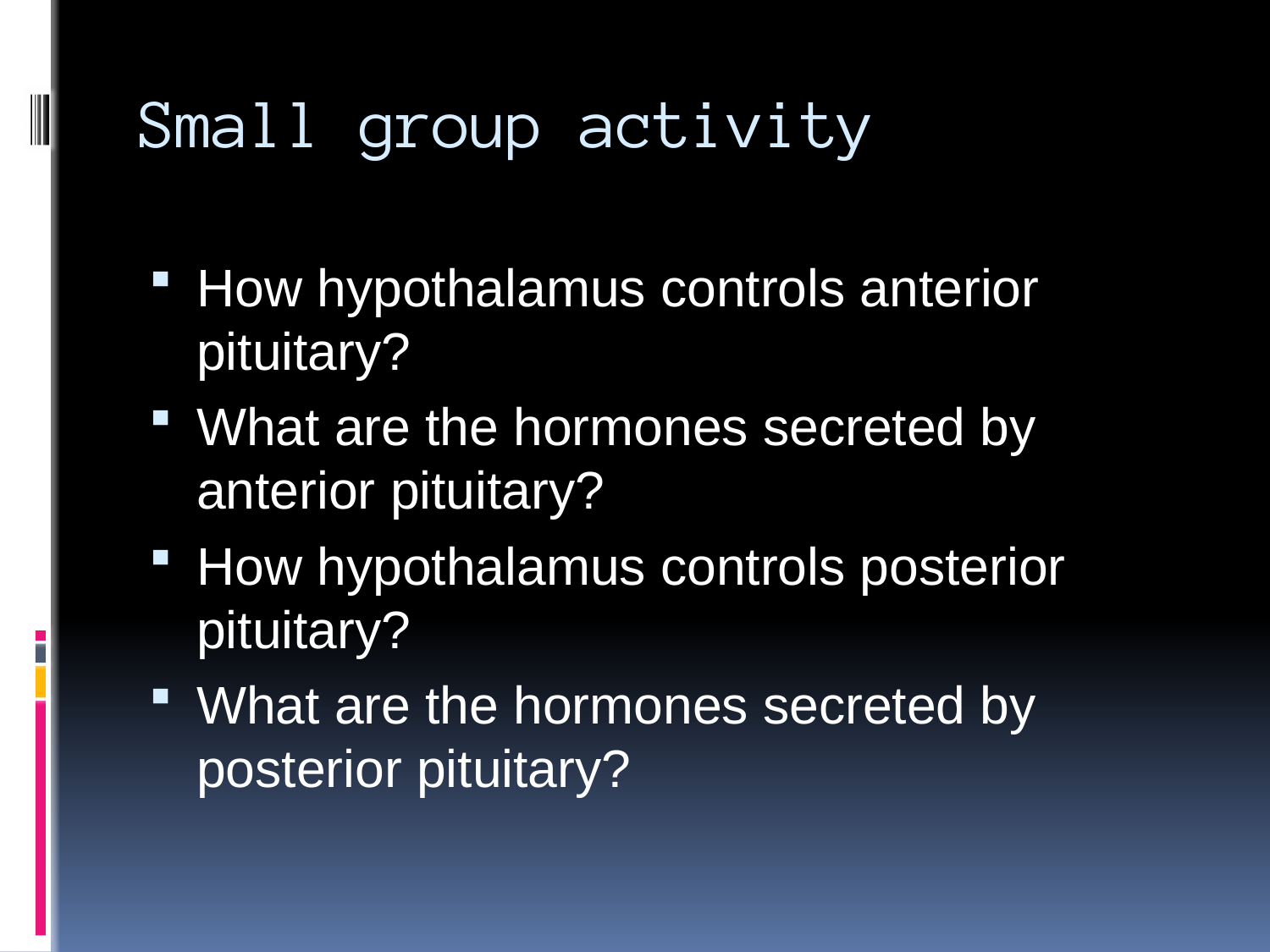

# Small group activity
How hypothalamus controls anterior pituitary?
What are the hormones secreted by anterior pituitary?
How hypothalamus controls posterior pituitary?
What are the hormones secreted by posterior pituitary?